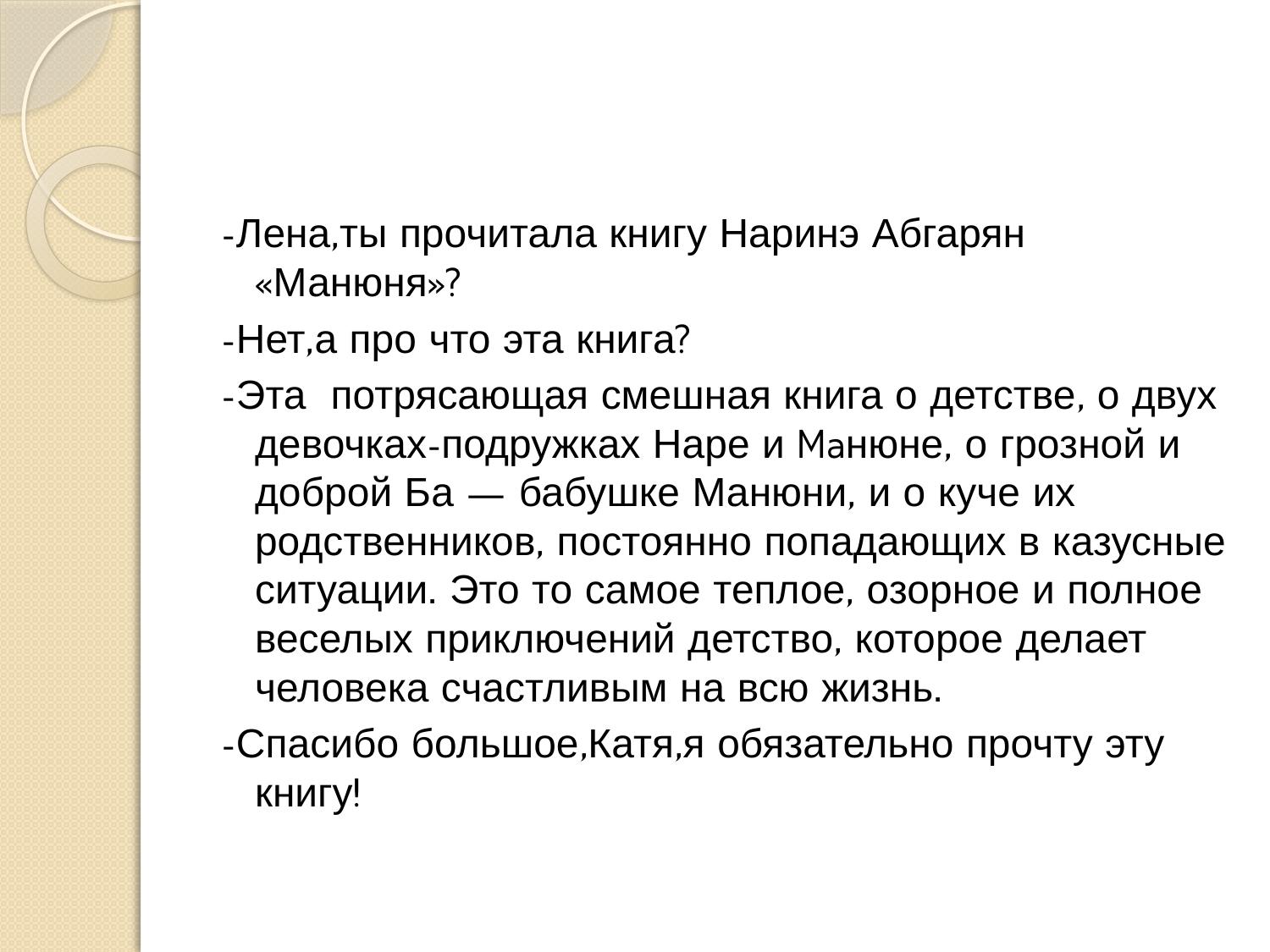

#
-Лена,ты прочитала книгу Наринэ Абгарян «Манюня»?
-Нет,а про что эта книга?
-Эта  потрясающая смешная книга о детстве, о двух девочках-подружках Наре и Maнюне, о грозной и доброй Ба — бабушке Манюни, и о куче их родственников, постоянно попадающих в казусные ситуации. Это то самое теплое, озорное и полное веселых приключений детство, которое делает человека счастливым на всю жизнь.
-Спасибо большое,Катя,я обязательно прочту эту книгу!